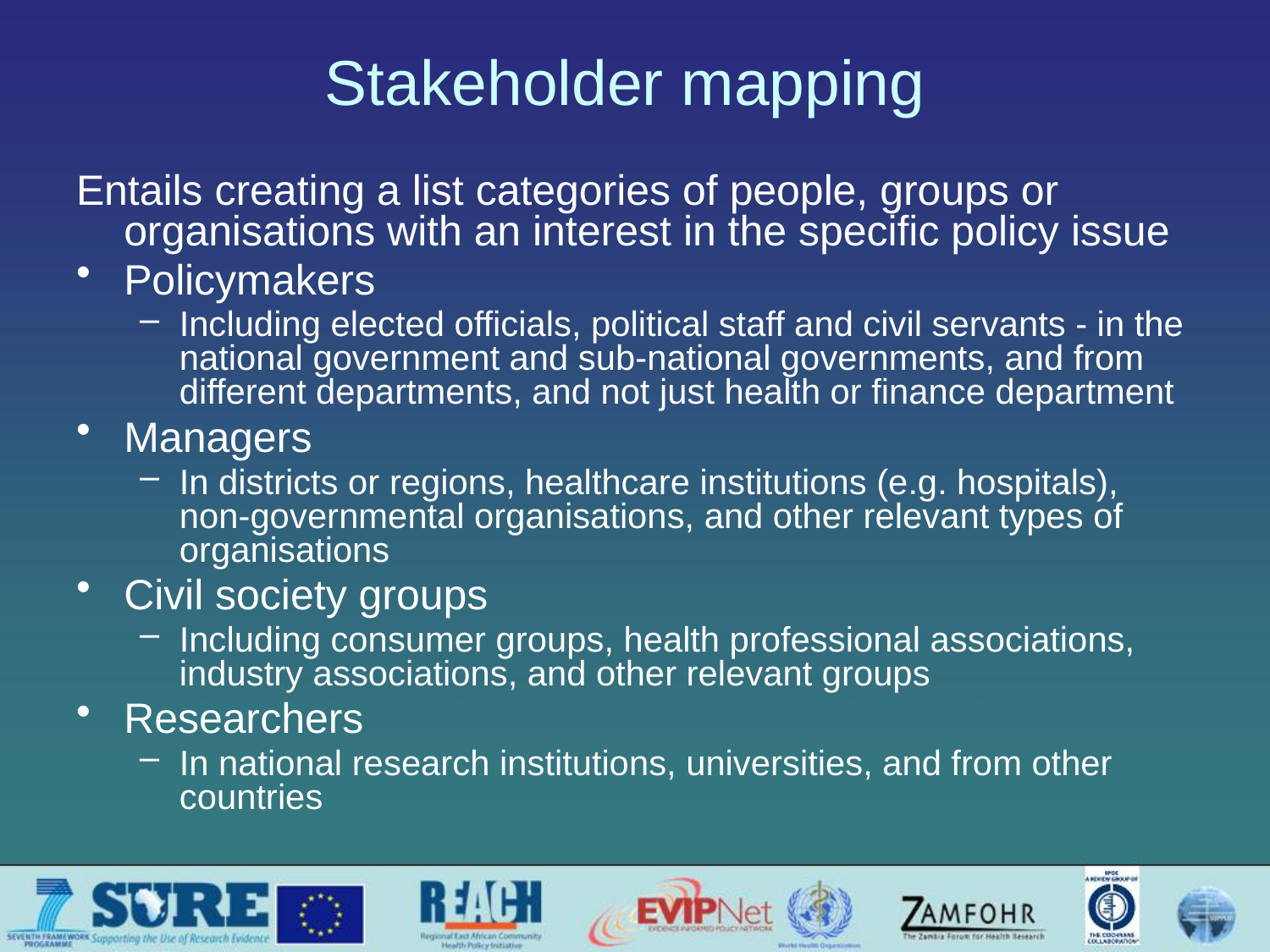

# Stakeholder mapping
Entails creating a list categories of people, groups or organisations with an interest in the specific policy issue
Policymakers
Including elected officials, political staff and civil servants - in the national government and sub-national governments, and from different departments, and not just health or finance department
Managers
In districts or regions, healthcare institutions (e.g. hospitals), non-governmental organisations, and other relevant types of organisations
Civil society groups
Including consumer groups, health professional associations, industry associations, and other relevant groups
Researchers
In national research institutions, universities, and from other countries